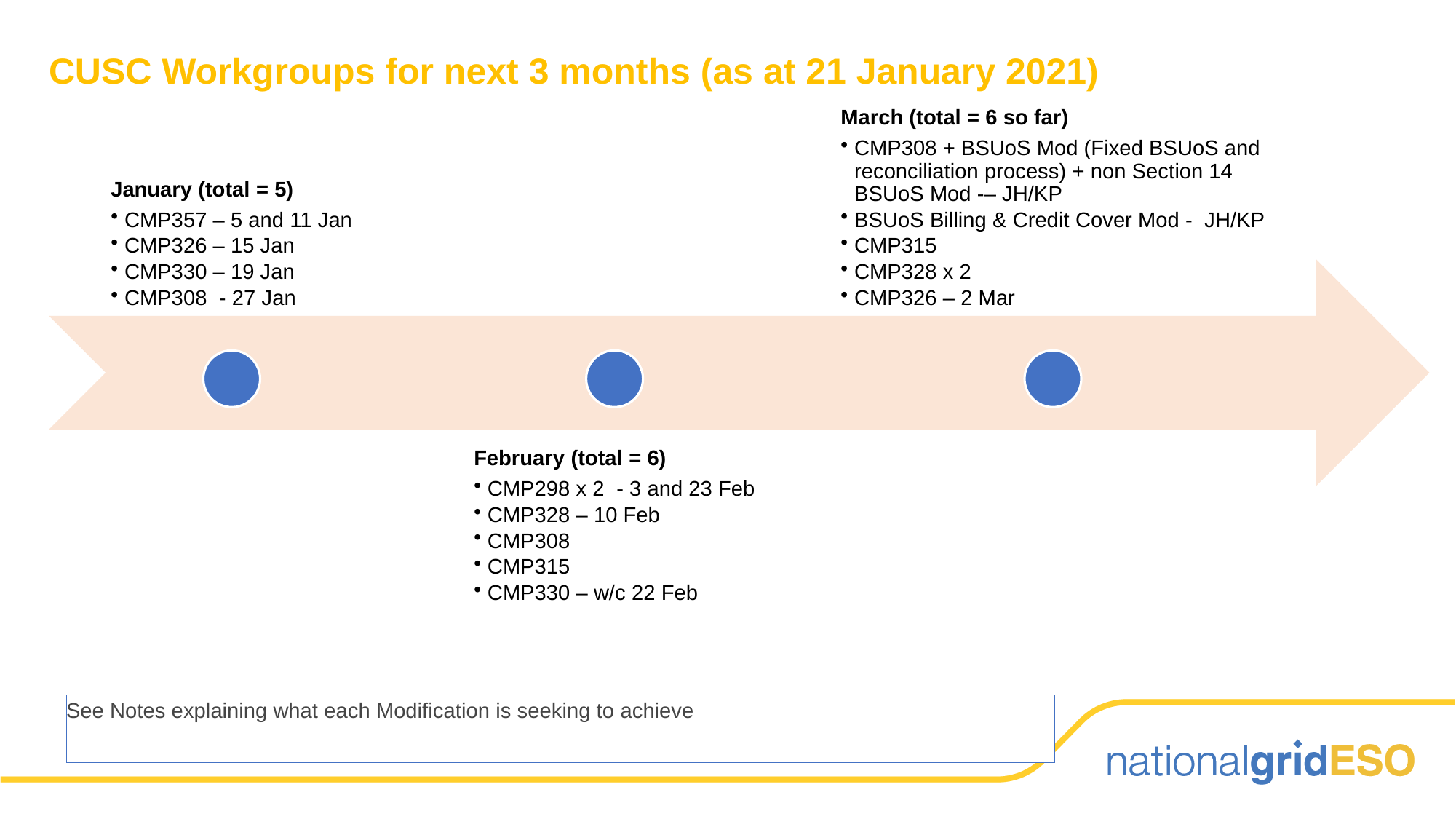

CUSC Workgroups for next 3 months (as at 21 January 2021)
January (total = 5)
CMP357 – 5 and 11 Jan
CMP326 – 15 Jan
CMP330 – 19 Jan
CMP308  - 27 Jan
February (total = 6)
CMP298 x 2  - 3 and 23 Feb
CMP328 – 10 Feb
CMP308
CMP315
CMP330 – w/c 22 Feb
March (total = 6 so far)
CMP308 + BSUoS Mod (Fixed BSUoS and reconciliation process) + non Section 14 BSUoS Mod -– JH/KP
BSUoS Billing & Credit Cover Mod -  JH/KP
CMP315
CMP328 x 2
CMP326 – 2 Mar
See Notes explaining what each Modification is seeking to achieve